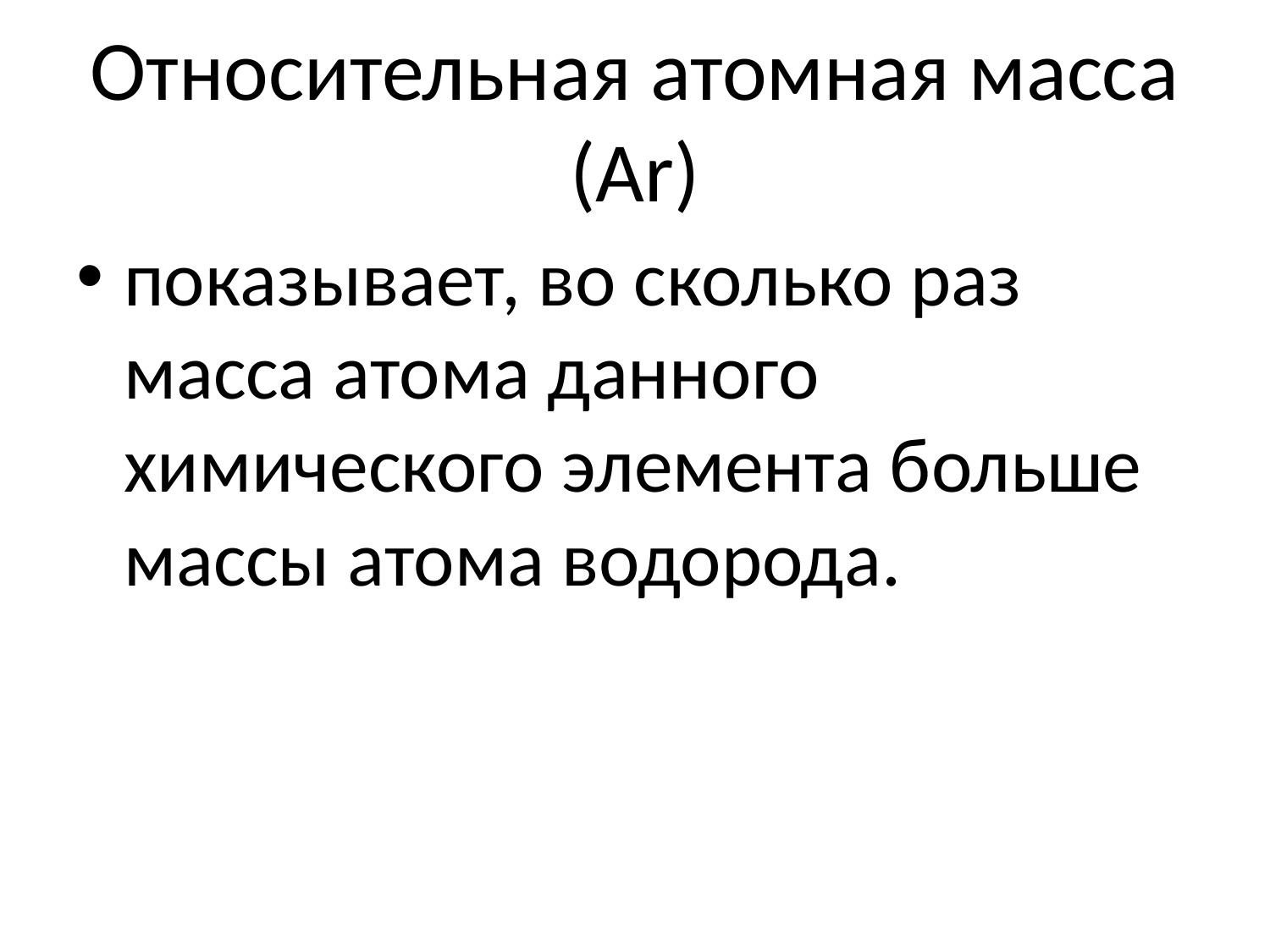

# Относительная атомная масса (Аr)
показывает, во сколько раз масса атома данного химического элемента больше массы атома водорода.